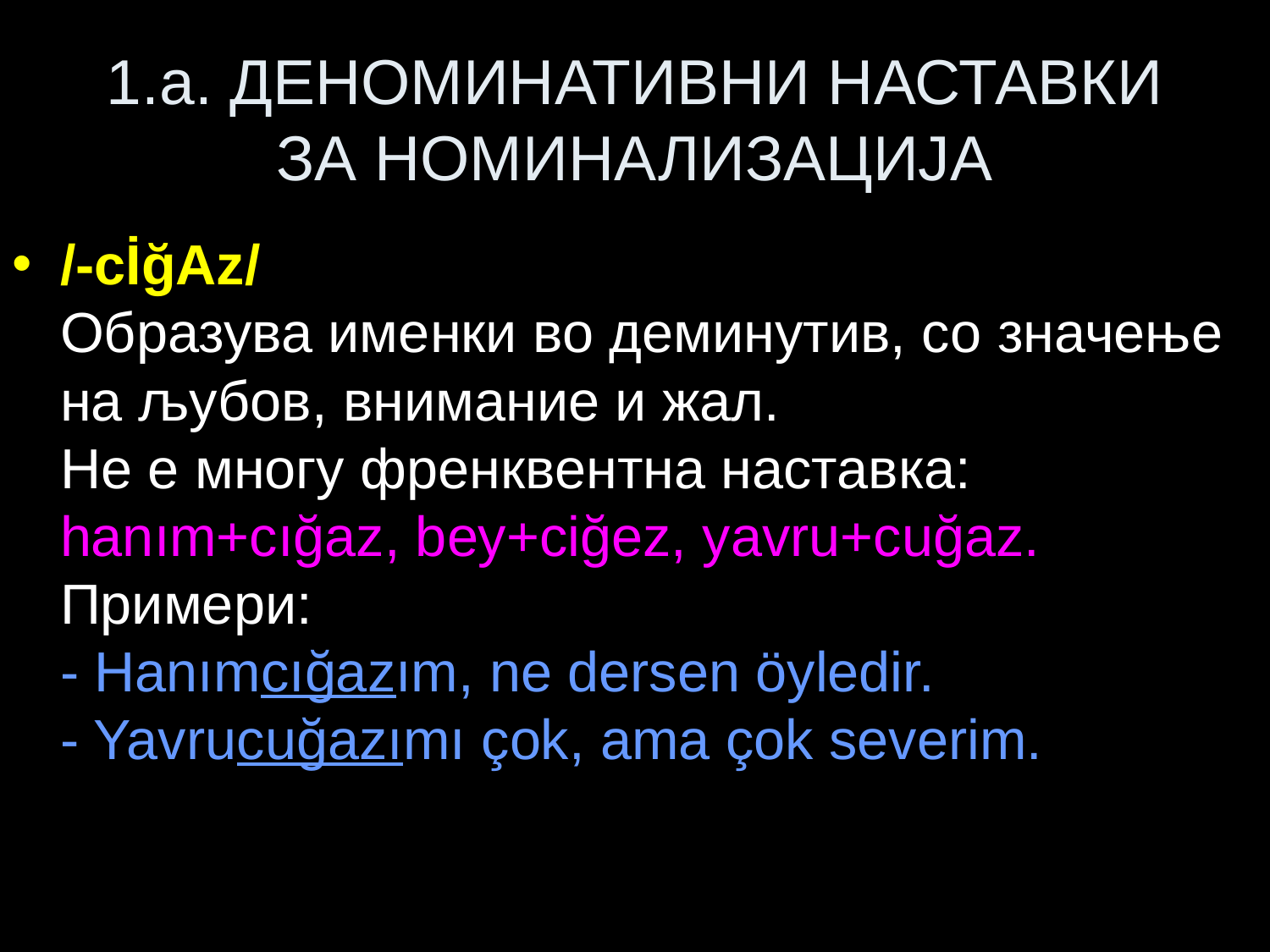

# 1.a. ДЕНОМИНАТИВНИ НАСТАВКИ ЗА НОМИНАЛИЗАЦИЈА
/-cİğAz/
Образува именки во деминутив, со значење на љубов, внимание и жал.
Не е многу френквентна наставка:
hanım+cığaz, bey+ciğez, yavru+cuğaz.
Примери:
- Hanımcığazım, ne dersen öyledir.
- Yavrucuğazımı çok, ama çok severim.